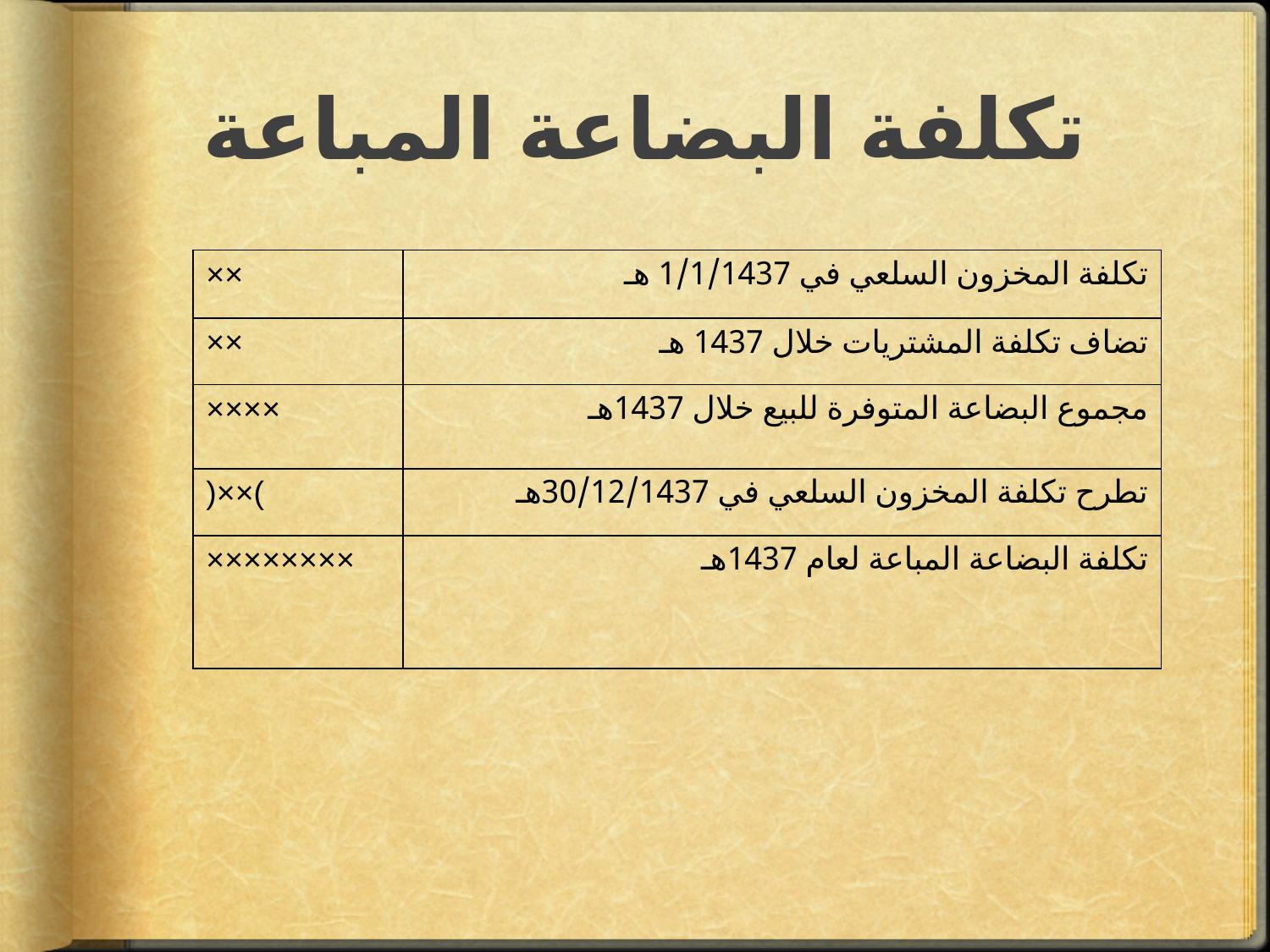

# تكلفة البضاعة المباعة
| ×× | تكلفة المخزون السلعي في 1/1/1437 هـ |
| --- | --- |
| ×× | تضاف تكلفة المشتريات خلال 1437 هـ |
| ×××× | مجموع البضاعة المتوفرة للبيع خلال 1437هـ |
| )××( | تطرح تكلفة المخزون السلعي في 30/12/1437هـ |
| ×××××××× | تكلفة البضاعة المباعة لعام 1437هـ |